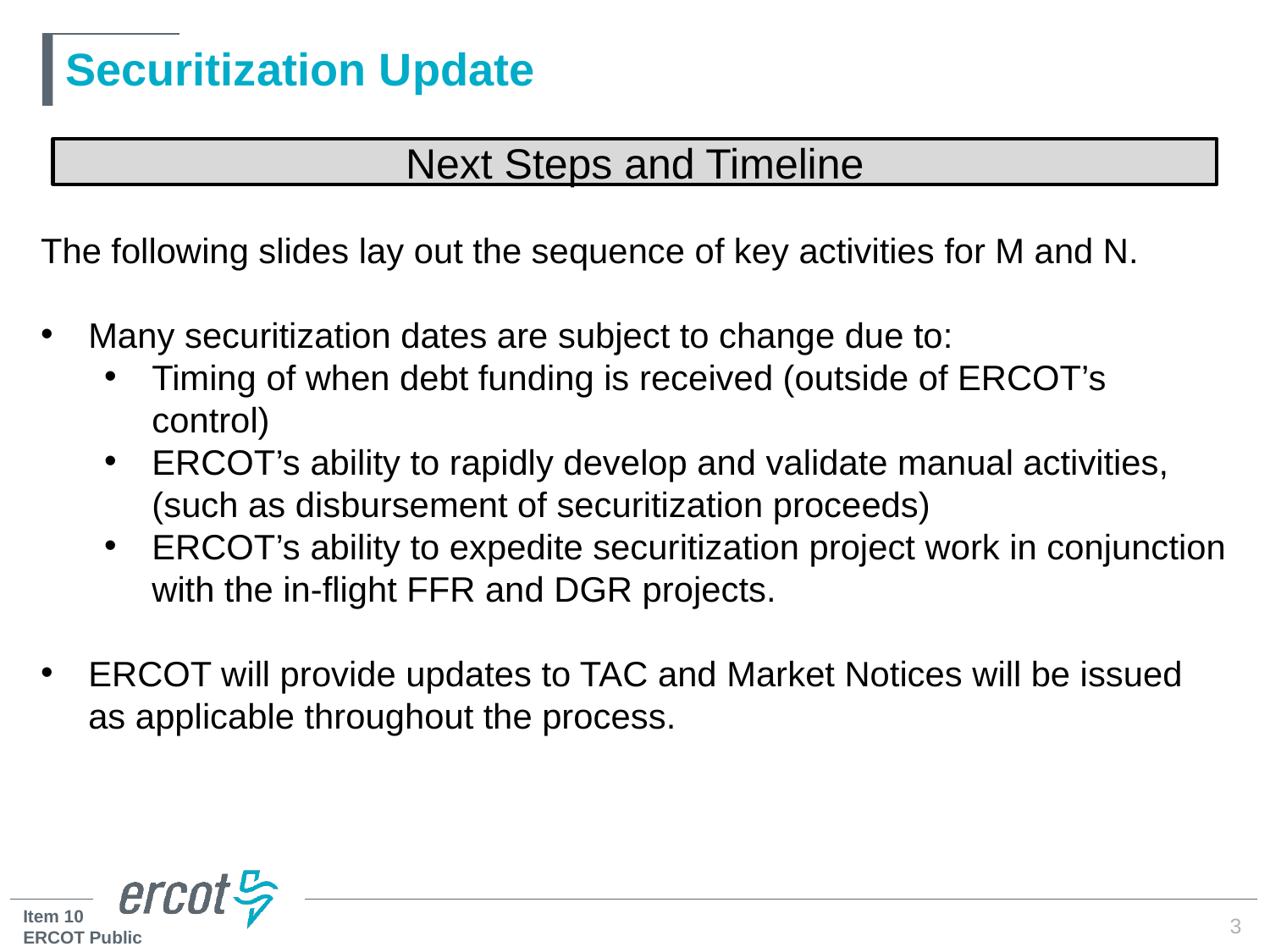

# Securitization Update
Next Steps and Timeline
The following slides lay out the sequence of key activities for M and N.

Many securitization dates are subject to change due to:
Timing of when debt funding is received (outside of ERCOT’s control)
ERCOT’s ability to rapidly develop and validate manual activities, (such as disbursement of securitization proceeds)
ERCOT’s ability to expedite securitization project work in conjunction with the in-flight FFR and DGR projects.

ERCOT will provide updates to TAC and Market Notices will be issued as applicable throughout the process.

3